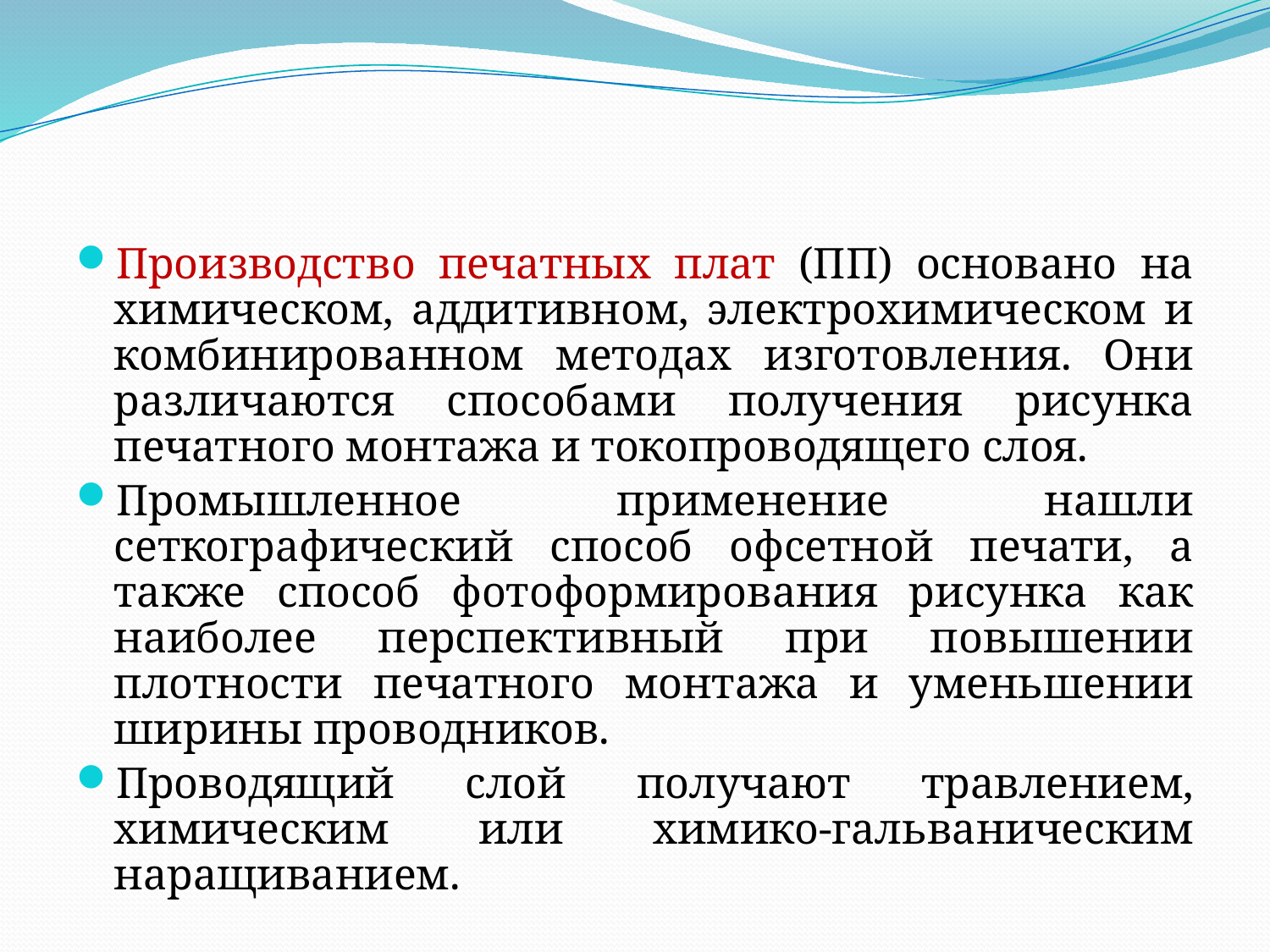

Производство печатных плат (ПП) основано на химическом, аддитивном, электрохимическом и комбинированном методах изготовления. Они различаются способами получения рисунка печатного монтажа и токопроводящего слоя.
Промышленное применение нашли сеткографический способ офсетной печати, а также способ фотоформирования рисунка как наиболее перспективный при повышении плотности печатного монтажа и уменьшении ширины проводников.
Проводящий слой получают травлением, химическим или химико-гальваническим наращиванием.